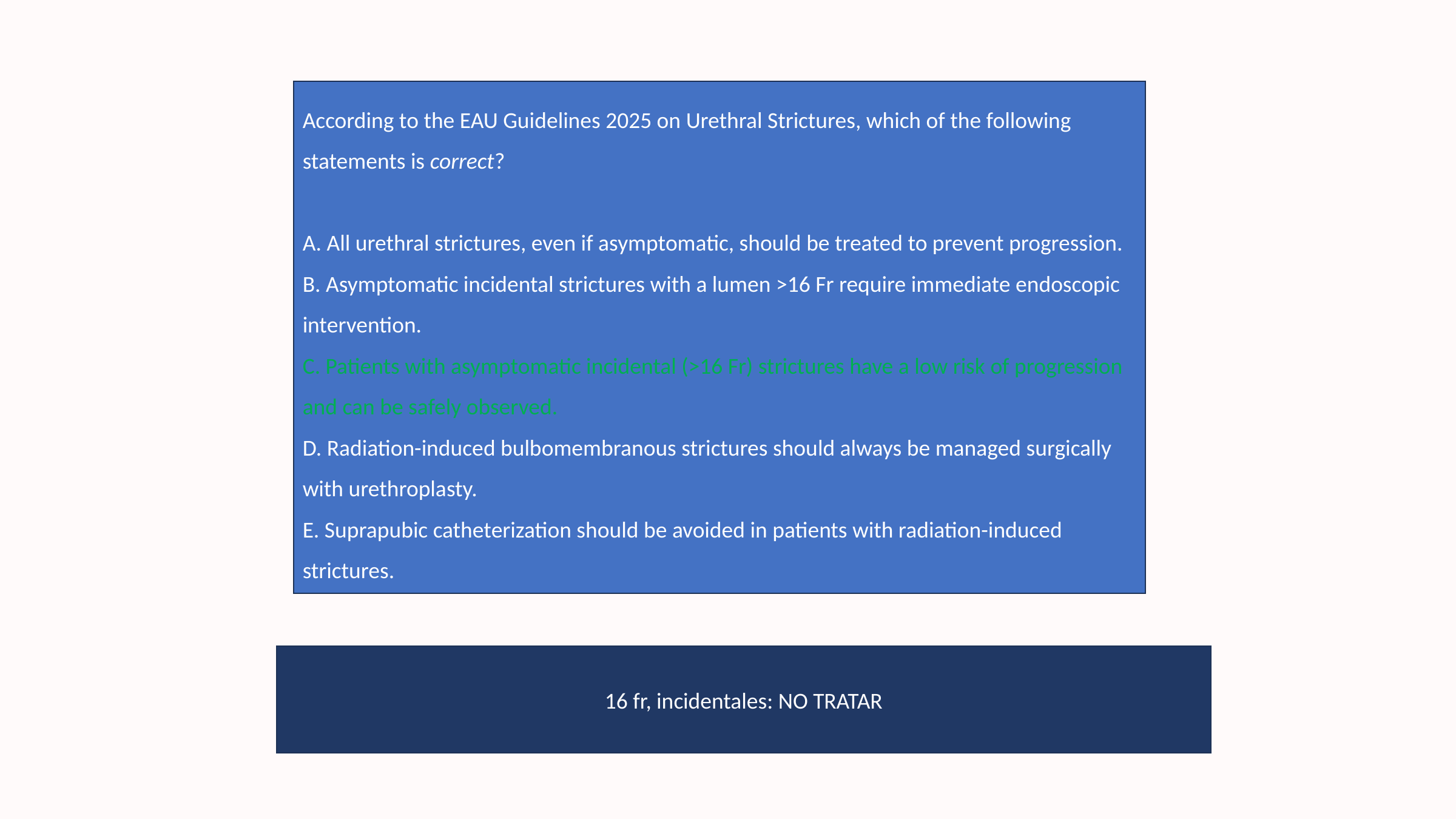

According to the EAU Guidelines 2025 on Urethral Strictures, which of the following statements is correct?

A. All urethral strictures, even if asymptomatic, should be treated to prevent progression.
B. Asymptomatic incidental strictures with a lumen >16 Fr require immediate endoscopic intervention.
C. Patients with asymptomatic incidental (>16 Fr) strictures have a low risk of progression and can be safely observed.
D. Radiation-induced bulbomembranous strictures should always be managed surgically with urethroplasty.
E. Suprapubic catheterization should be avoided in patients with radiation-induced strictures.
16 fr, incidentales: NO TRATAR